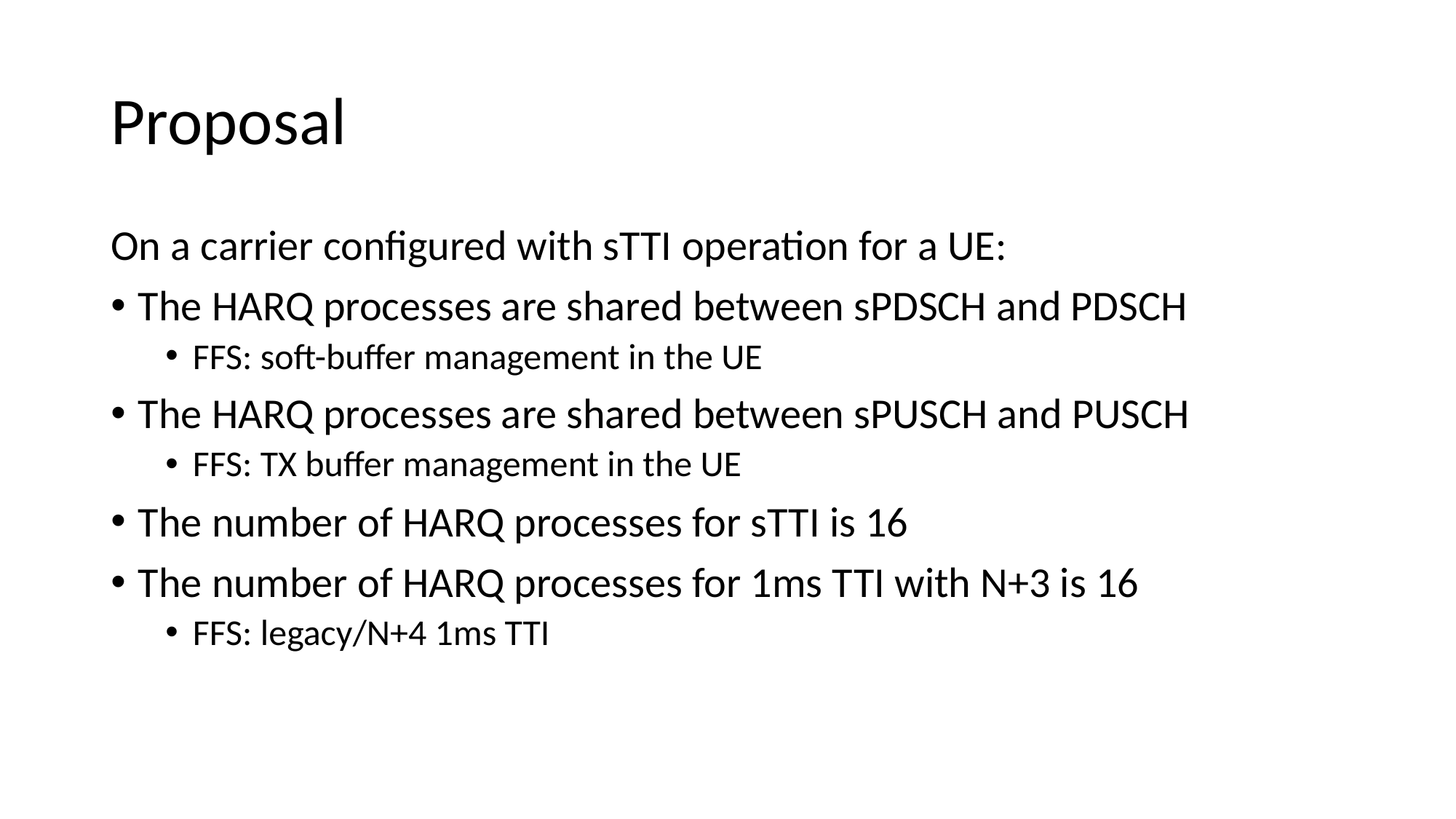

# Proposal
On a carrier configured with sTTI operation for a UE:
The HARQ processes are shared between sPDSCH and PDSCH
FFS: soft-buffer management in the UE
The HARQ processes are shared between sPUSCH and PUSCH
FFS: TX buffer management in the UE
The number of HARQ processes for sTTI is 16
The number of HARQ processes for 1ms TTI with N+3 is 16
FFS: legacy/N+4 1ms TTI